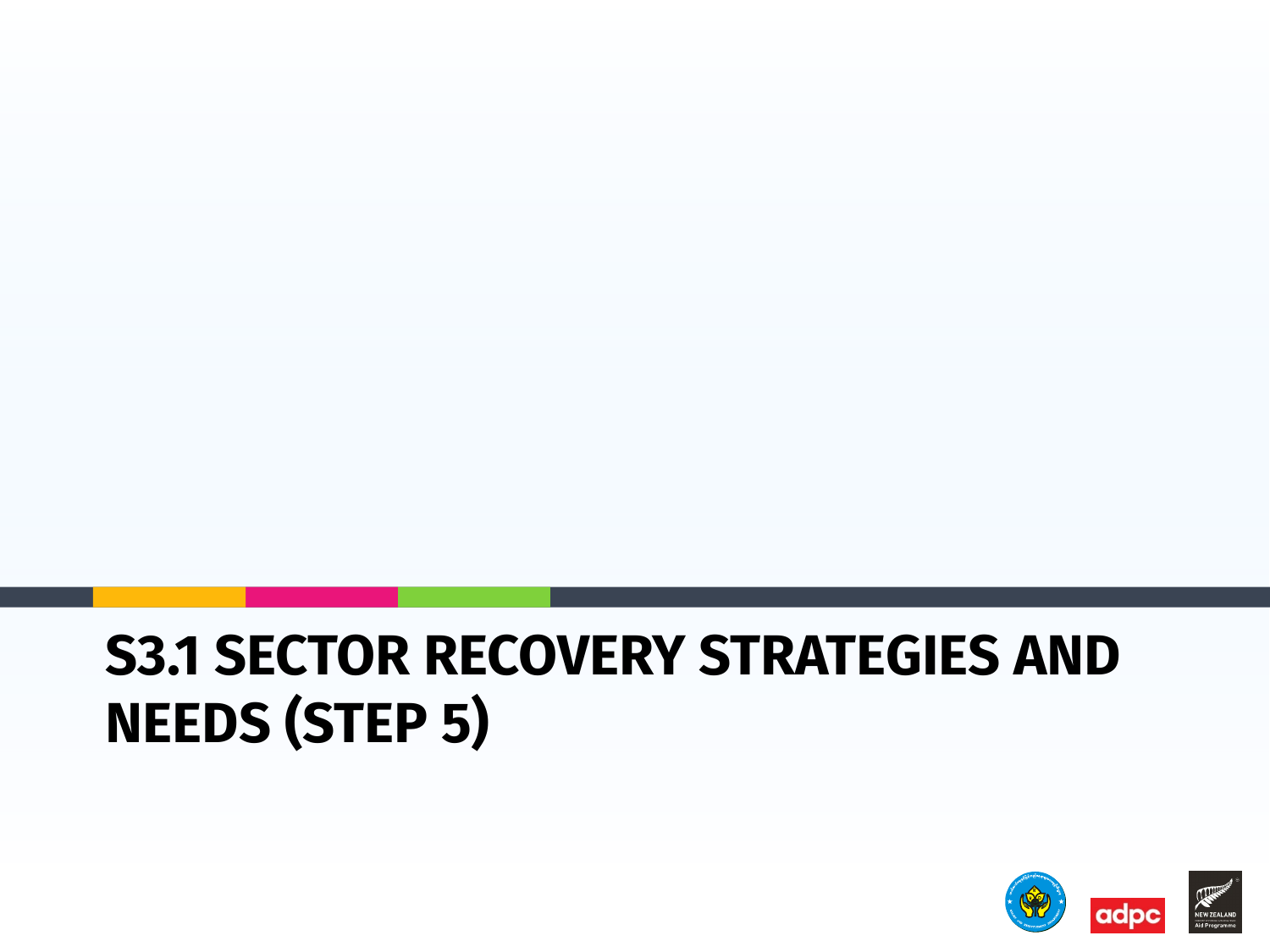

# S3.1 Sector Recovery Strategies and Needs (Step 5)